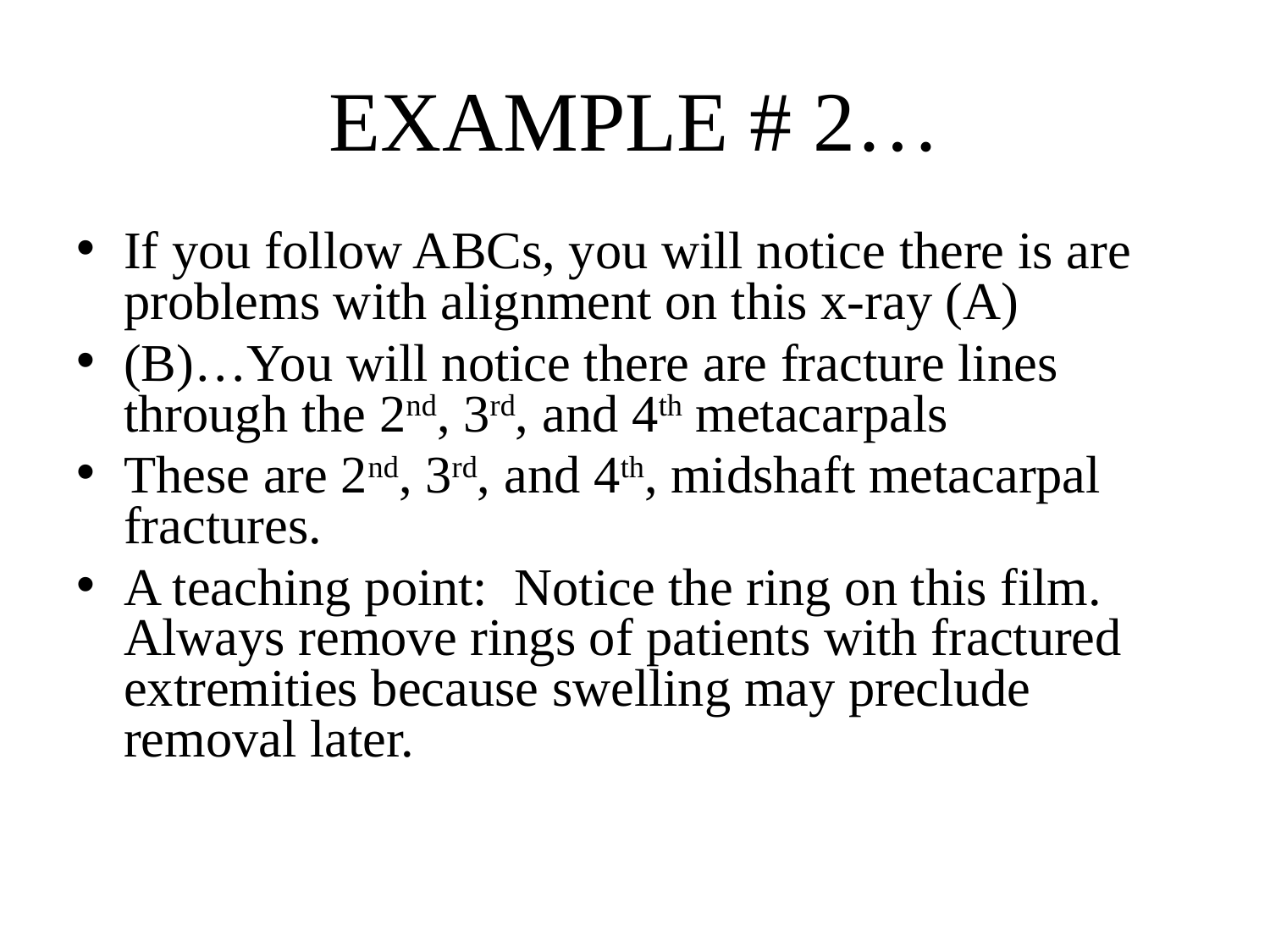

# EXAMPLE # 2…
If you follow ABCs, you will notice there is are problems with alignment on this x-ray (A)
(B)…You will notice there are fracture lines through the 2nd, 3rd, and 4th metacarpals
These are 2nd, 3rd, and 4th, midshaft metacarpal fractures.
A teaching point:  Notice the ring on this film. Always remove rings of patients with fractured extremities because swelling may preclude removal later.